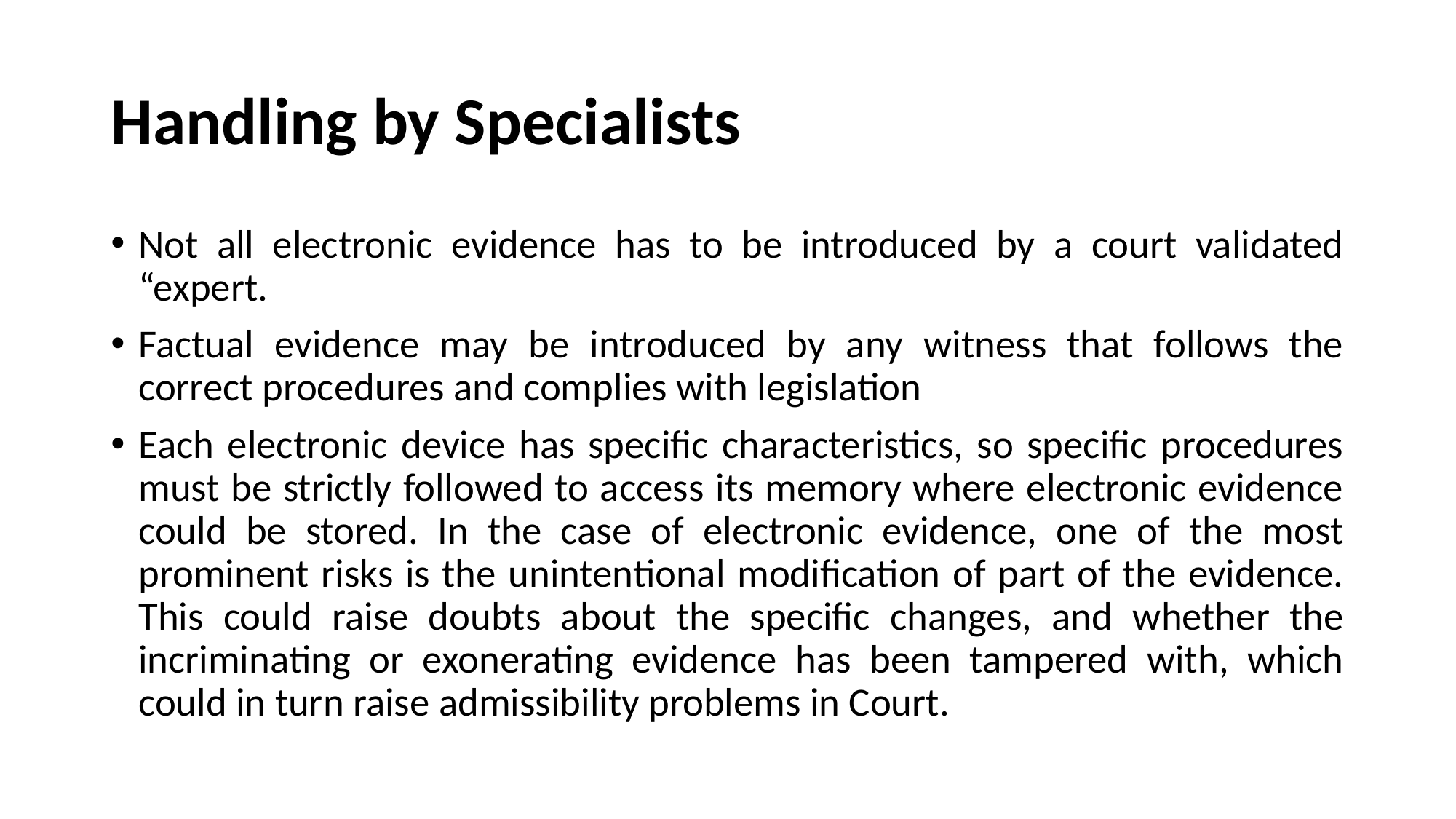

# Handling by Specialists
Not all electronic evidence has to be introduced by a court validated “expert.
Factual evidence may be introduced by any witness that follows the correct procedures and complies with legislation
Each electronic device has specific characteristics, so specific procedures must be strictly followed to access its memory where electronic evidence could be stored. In the case of electronic evidence, one of the most prominent risks is the unintentional modification of part of the evidence. This could raise doubts about the specific changes, and whether the incriminating or exonerating evidence has been tampered with, which could in turn raise admissibility problems in Court.